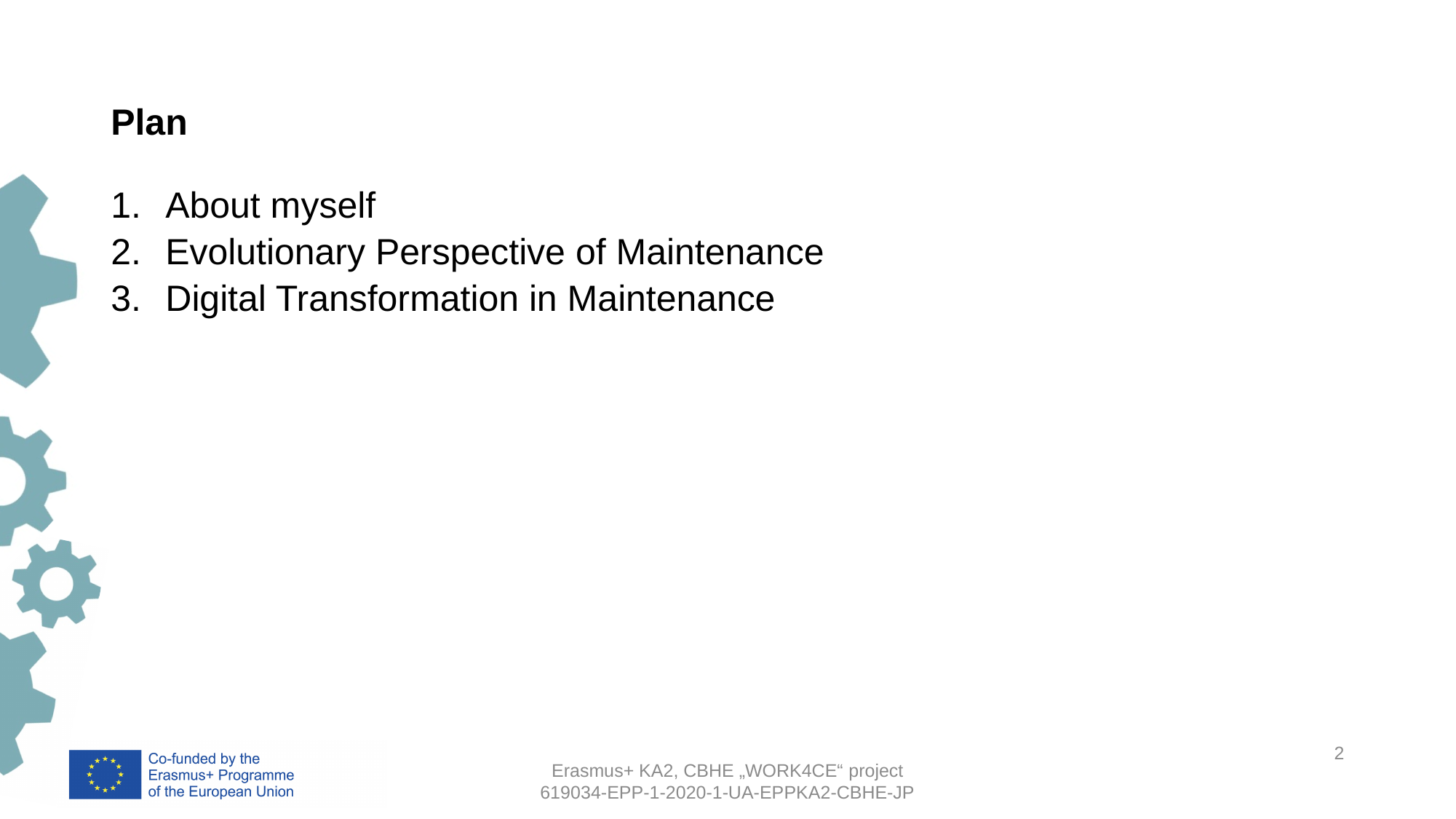

# Plan
About myself
Evolutionary Perspective of Maintenance
Digital Transformation in Maintenance
2